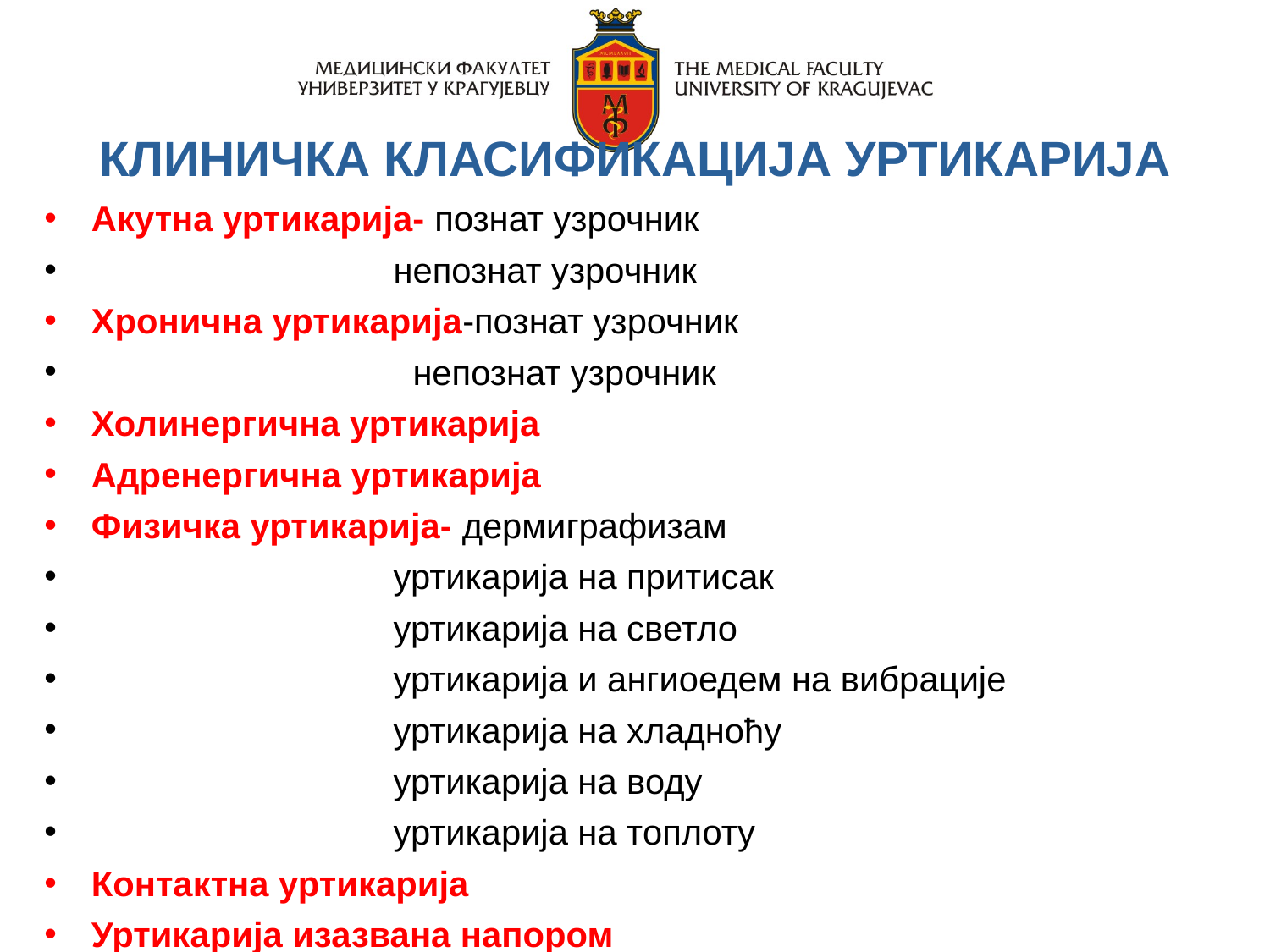

КЛИНИЧКА КЛАСИФИКАЦИЈА УРТИКАРИЈА
Акутна уртикарија- познат узрочник
                               непознат узрочник
Хронична уртикарија-познат узрочник
                                 непознат узрочник
Холинергична уртикарија
Адренергична уртикарија
Физичка уртикарија- дермиграфизам
                               уртикарија на притисак
                               уртикарија на светло
                               уртикарија и ангиоедем на вибрације
                               уртикарија на хладноћу
                               уртикарија на воду
                               уртикарија на топлоту
Контактна уртикарија
Уртикарија изазвана напором